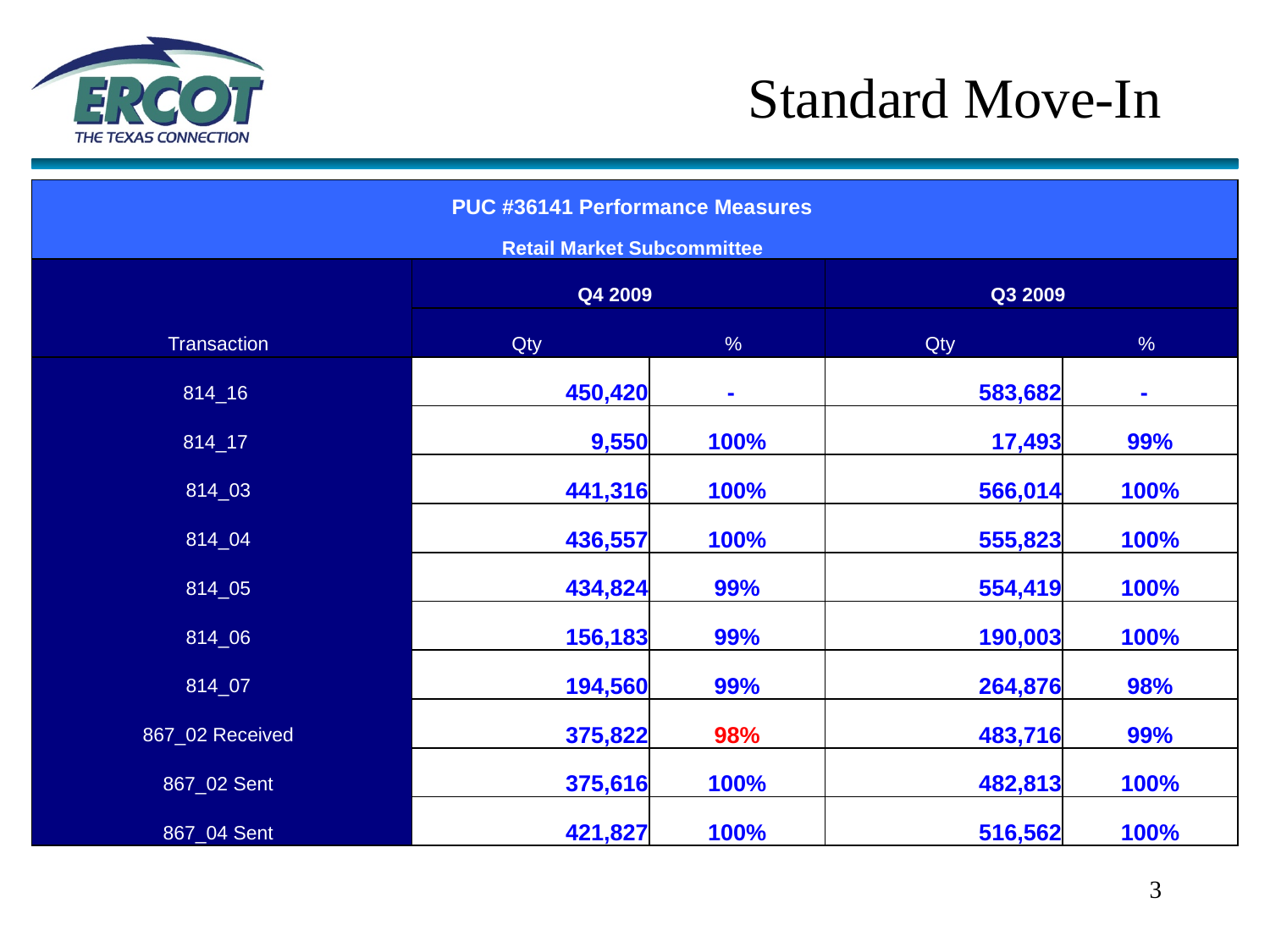

# Standard Move-In
| PUC #36141 Performance Measures |  |  |  |  |
| --- | --- | --- | --- | --- |
| Retail Market Subcommittee |  |  |  |  |
|  | Q4 2009 |  | Q3 2009 |  |
| Transaction | Qty | % | Qty | % |
| 814\_16 | 450,420 | - | 583,682 | - |
| 814\_17 | 9,550 | 100% | 17,493 | 99% |
| 814\_03 | 441,316 | 100% | 566,014 | 100% |
| 814\_04 | 436,557 | 100% | 555,823 | 100% |
| 814\_05 | 434,824 | 99% | 554,419 | 100% |
| 814\_06 | 156,183 | 99% | 190,003 | 100% |
| 814\_07 | 194,560 | 99% | 264,876 | 98% |
| 867\_02 Received | 375,822 | 98% | 483,716 | 99% |
| 867\_02 Sent | 375,616 | 100% | 482,813 | 100% |
| 867\_04 Sent | 421,827 | 100% | 516,562 | 100% |
3